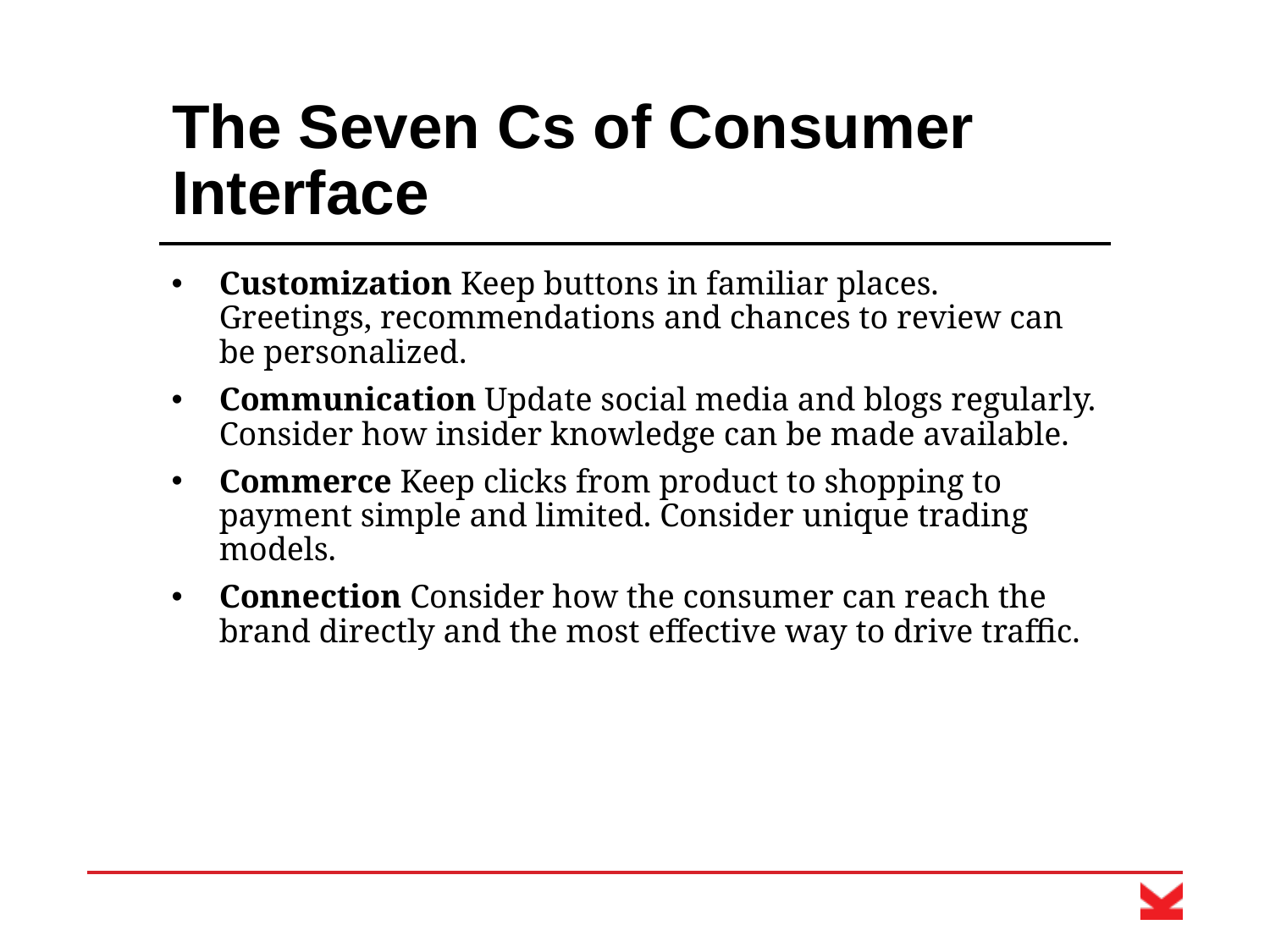

# The Seven Cs of Consumer Interface
Customization Keep buttons in familiar places. Greetings, recommendations and chances to review can be personalized.
Communication Update social media and blogs regularly. Consider how insider knowledge can be made available.
Commerce Keep clicks from product to shopping to payment simple and limited. Consider unique trading models.
Connection Consider how the consumer can reach the brand directly and the most effective way to drive traffic.